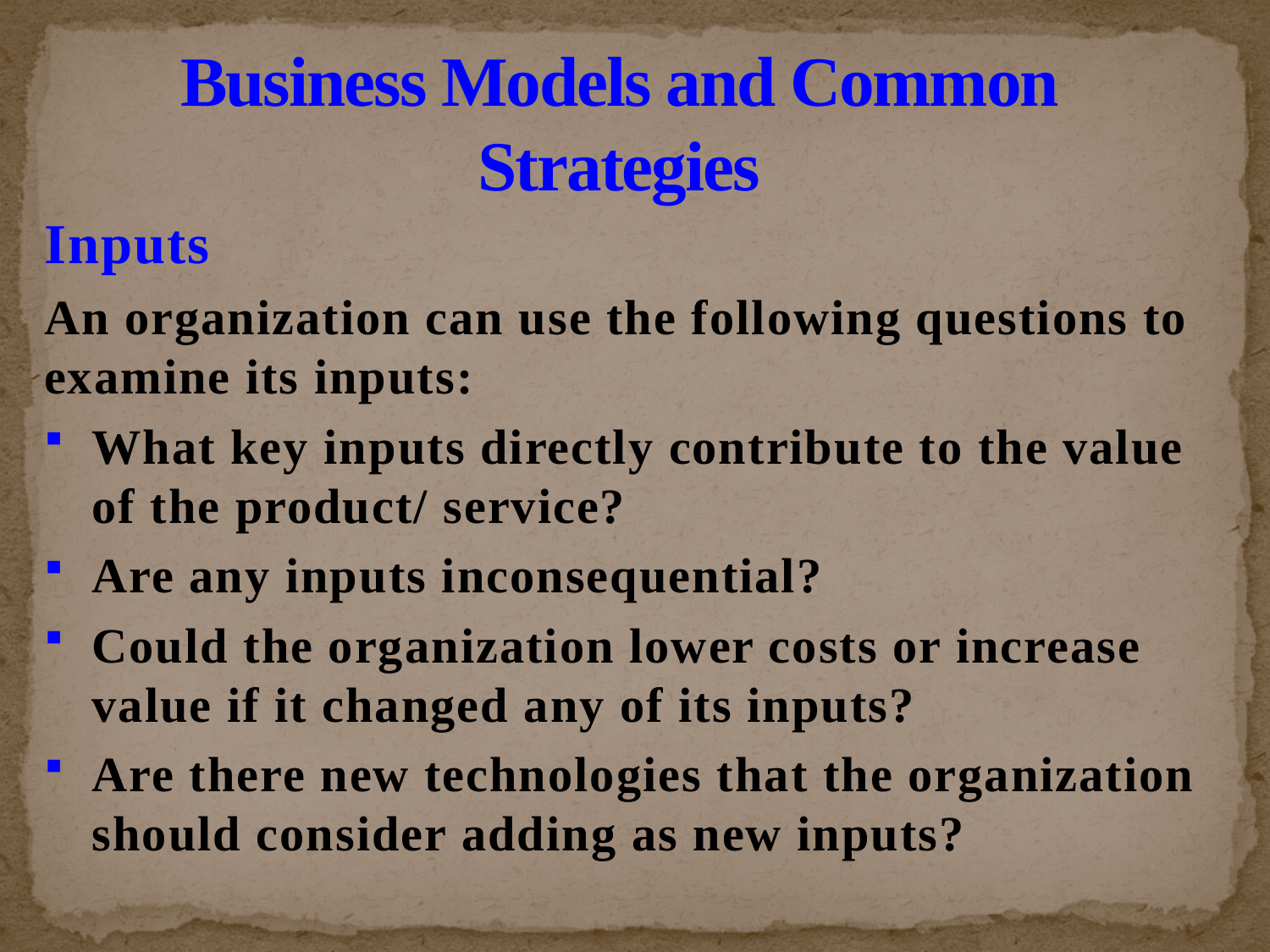

# Business Models and Common Strategies
Inputs
An organization can use the following questions to examine its inputs:
What key inputs directly contribute to the value of the product/ service?
Are any inputs inconsequential?
Could the organization lower costs or increase value if it changed any of its inputs?
Are there new technologies that the organization should consider adding as new inputs?